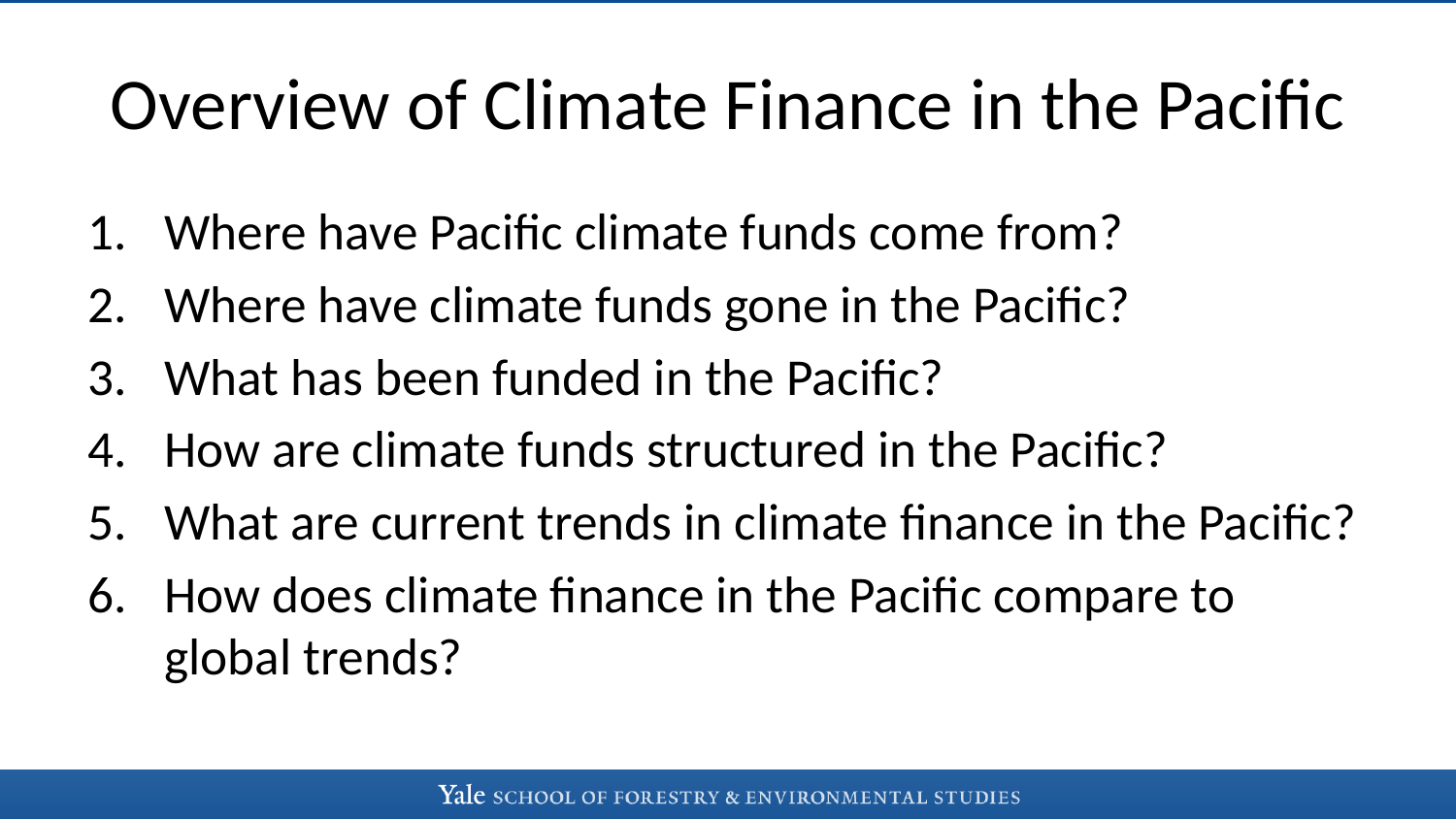

# Overview of Climate Finance in the Pacific
Where have Pacific climate funds come from?
Where have climate funds gone in the Pacific?
What has been funded in the Pacific?
How are climate funds structured in the Pacific?
What are current trends in climate finance in the Pacific?
How does climate finance in the Pacific compare to global trends?